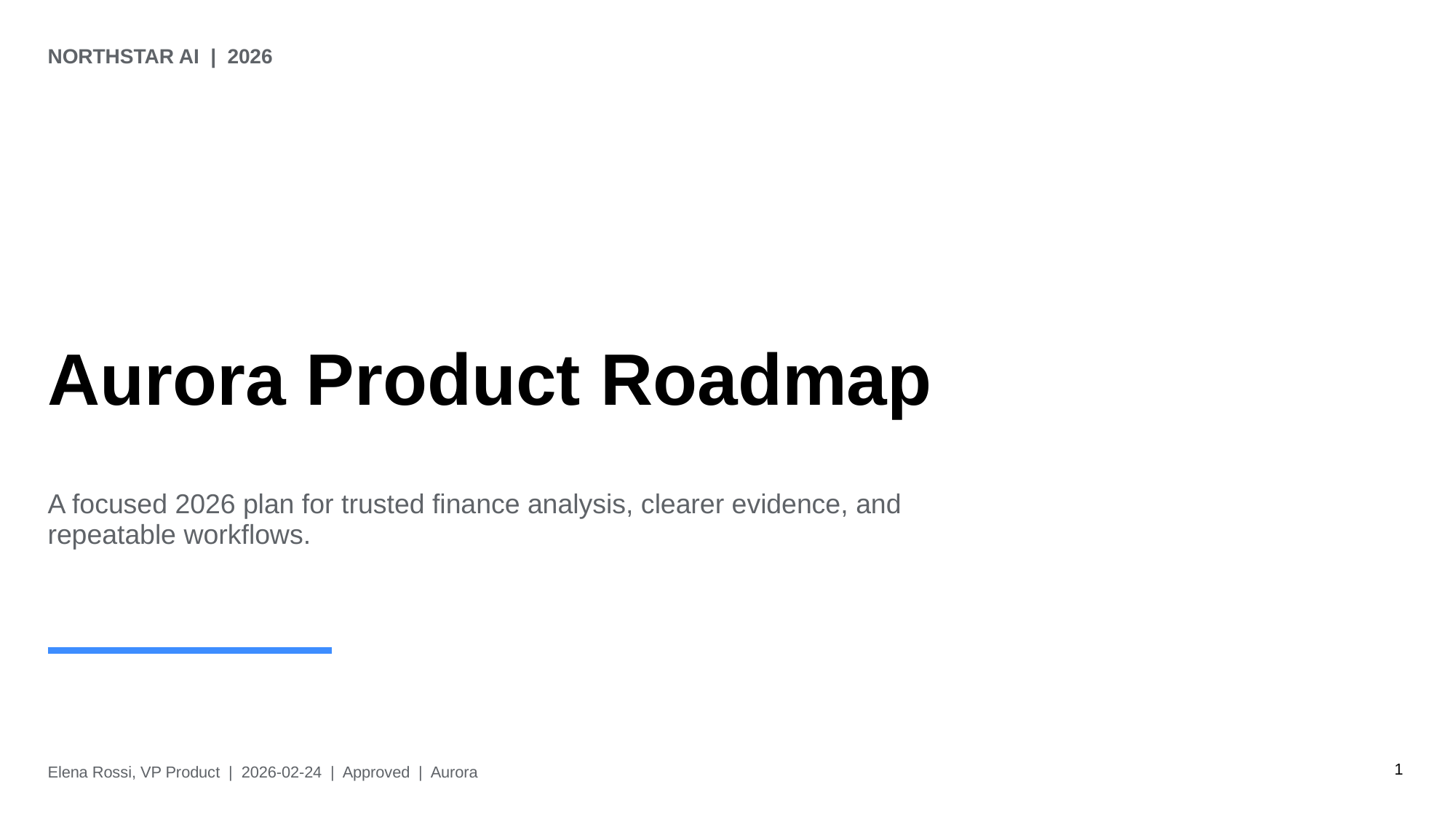

NORTHSTAR AI  |  2026
Aurora Product Roadmap
A focused 2026 plan for trusted finance analysis, clearer evidence, and repeatable workflows.
1
Elena Rossi, VP Product  |  2026-02-24  |  Approved  |  Aurora